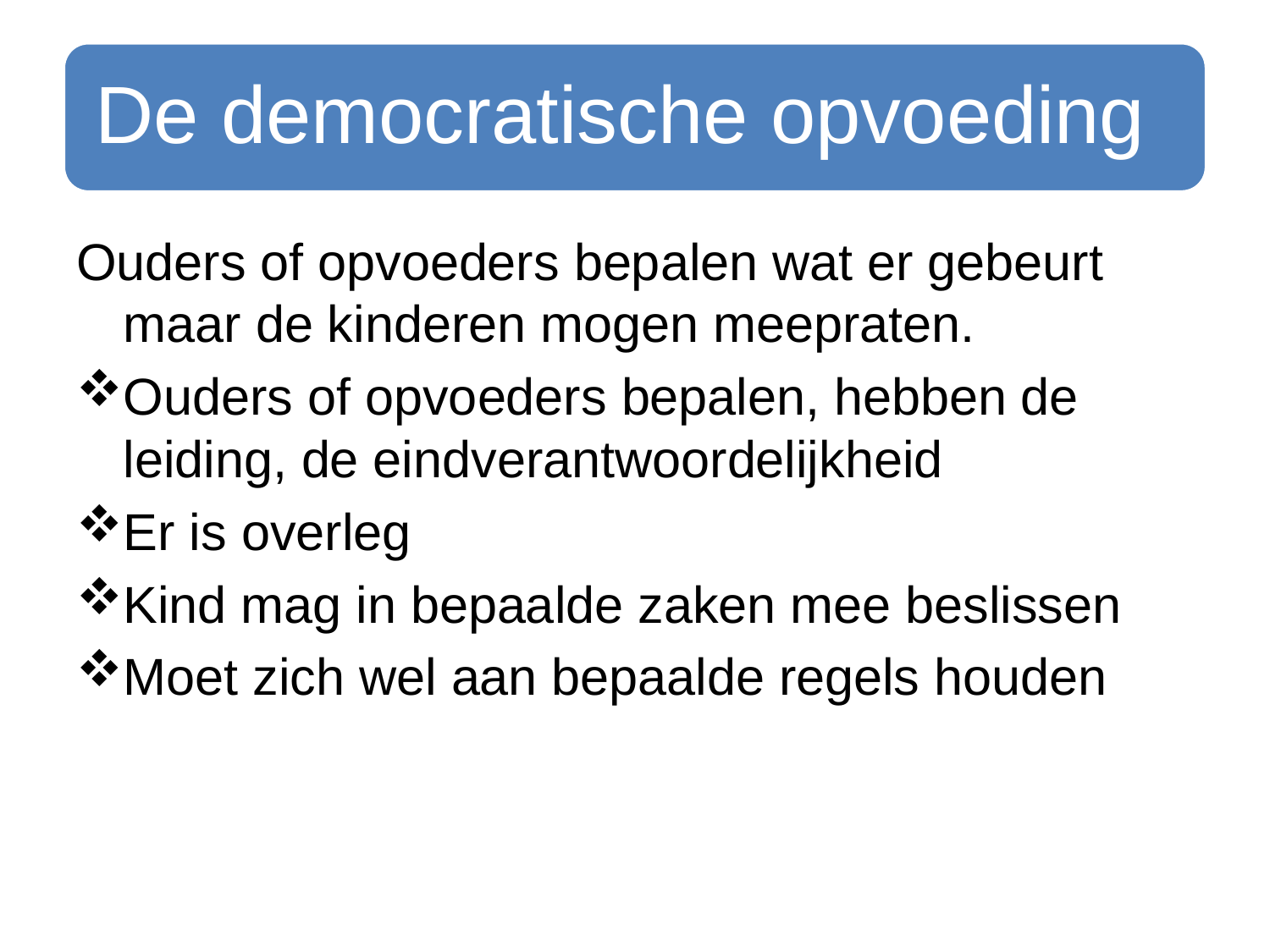

De democratische opvoeding
Ouders of opvoeders bepalen wat er gebeurt maar de kinderen mogen meepraten.
Ouders of opvoeders bepalen, hebben de leiding, de eindverantwoordelijkheid
Er is overleg
Kind mag in bepaalde zaken mee beslissen
Moet zich wel aan bepaalde regels houden